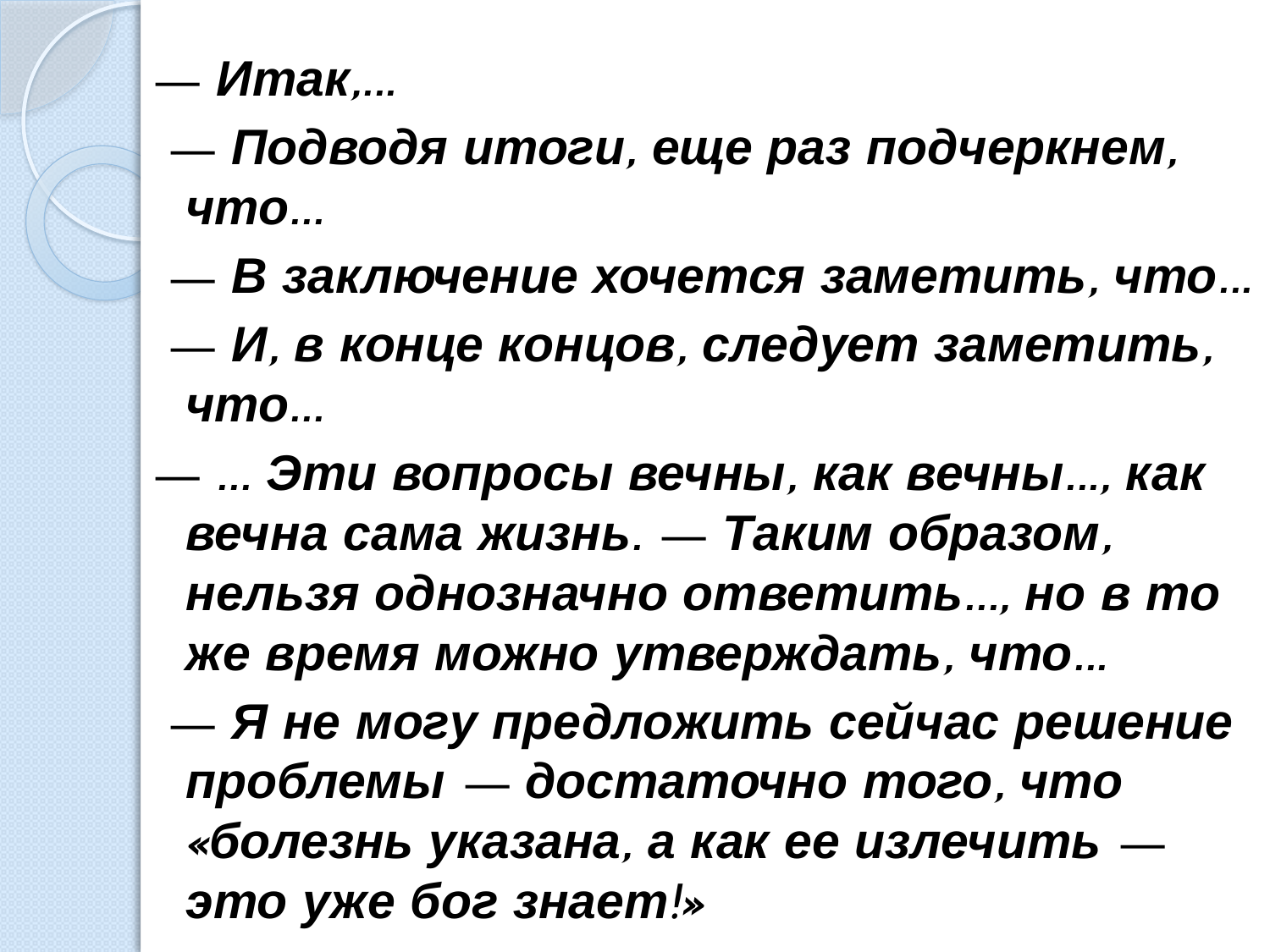

#
— Итак,...
 — Подводя итоги, еще раз подчеркнем, что...
 — В заключение хочется заметить, что...
 — И, в конце концов, следует заметить, что...
— ... Эти вопросы вечны, как вечны..., как вечна сама жизнь. — Таким образом, нельзя однозначно ответить..., но в то же время можно утверждать, что...
 — Я не могу предложить сейчас решение проблемы — достаточно того, что «болезнь указана, а как ее излечить — это уже бог знает!»